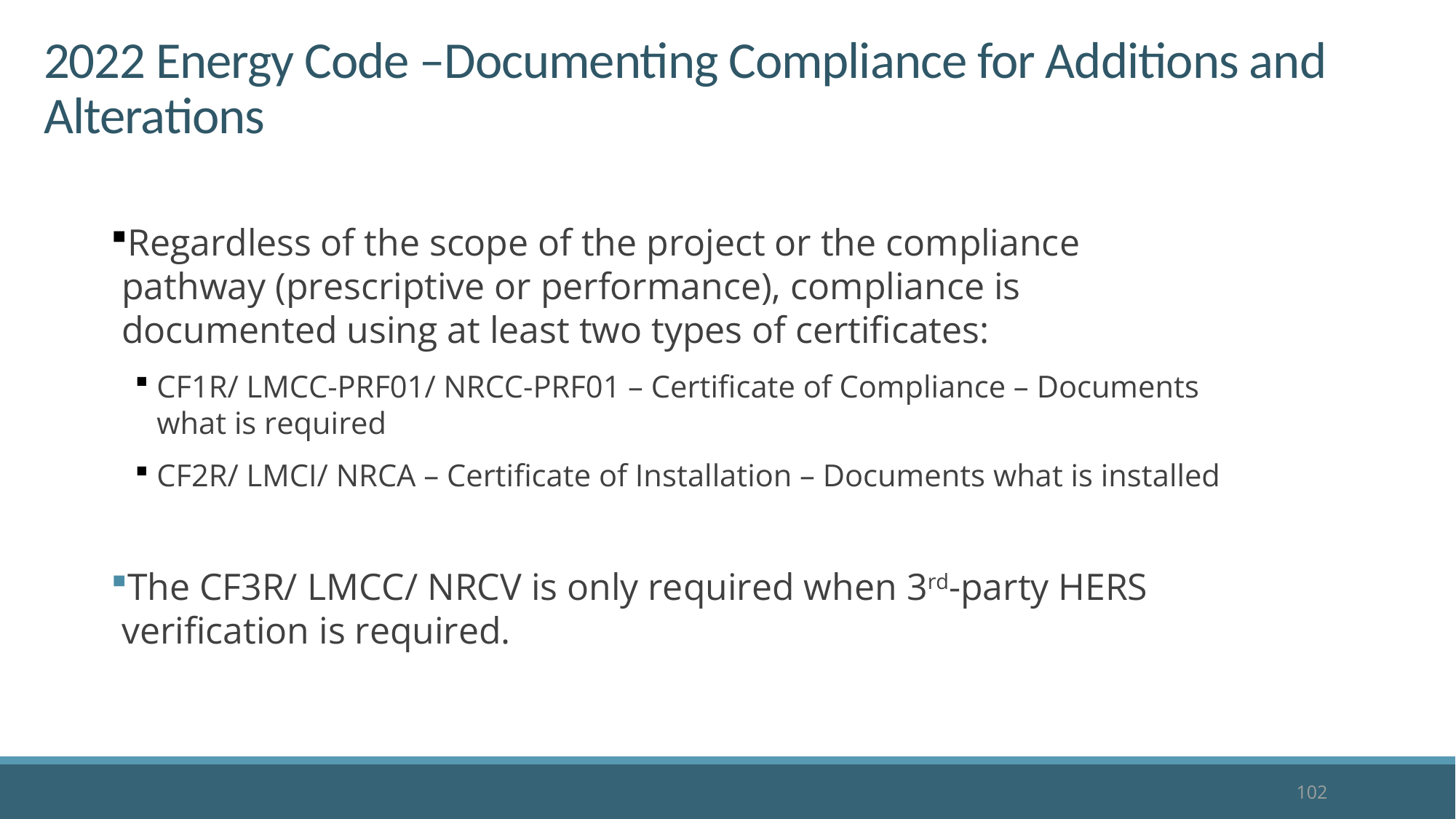

# 2022 Energy Code –Documenting Compliance for Additions and Alterations
Regardless of the scope of the project or the compliance pathway (prescriptive or performance), compliance is documented using at least two types of certificates:
CF1R/ LMCC-PRF01/ NRCC-PRF01 – Certificate of Compliance – Documents what is required
CF2R/ LMCI/ NRCA – Certificate of Installation – Documents what is installed

The CF3R/ LMCC/ NRCV is only required when 3rd-party HERS verification is required.
102